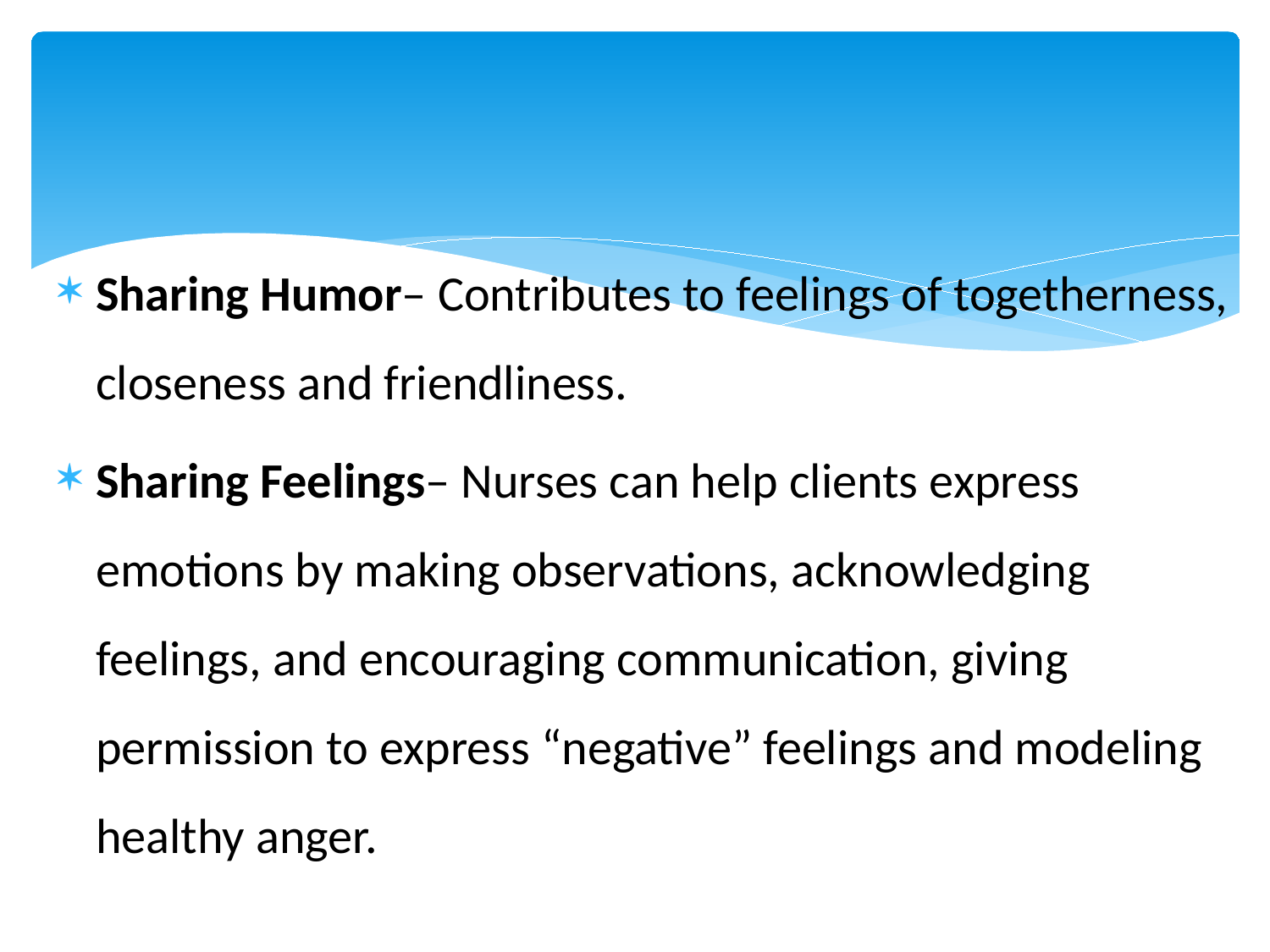

Sharing Humor– Contributes to feelings of togetherness, closeness and friendliness.
Sharing Feelings– Nurses can help clients express emotions by making observations, acknowledging feelings, and encouraging communication, giving permission to express “negative” feelings and modeling healthy anger.